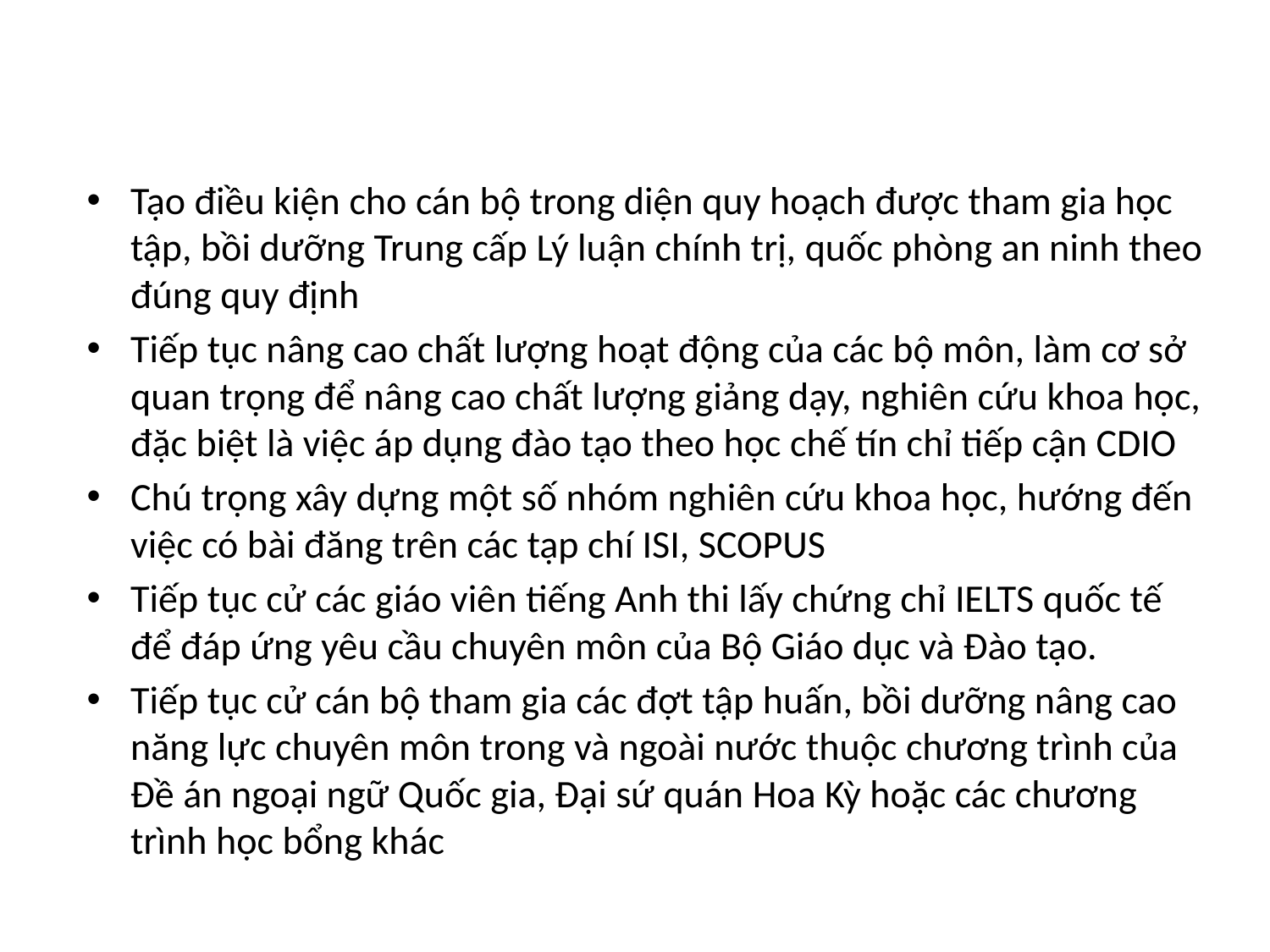

#
Tạo điều kiện cho cán bộ trong diện quy hoạch được tham gia học tập, bồi dưỡng Trung cấp Lý luận chính trị, quốc phòng an ninh theo đúng quy định
Tiếp tục nâng cao chất lượng hoạt động của các bộ môn, làm cơ sở quan trọng để nâng cao chất lượng giảng dạy, nghiên cứu khoa học, đặc biệt là việc áp dụng đào tạo theo học chế tín chỉ tiếp cận CDIO
Chú trọng xây dựng một số nhóm nghiên cứu khoa học, hướng đến việc có bài đăng trên các tạp chí ISI, SCOPUS
Tiếp tục cử các giáo viên tiếng Anh thi lấy chứng chỉ IELTS quốc tế để đáp ứng yêu cầu chuyên môn của Bộ Giáo dục và Đào tạo.
Tiếp tục cử cán bộ tham gia các đợt tập huấn, bồi dưỡng nâng cao năng lực chuyên môn trong và ngoài nước thuộc chương trình của Đề án ngoại ngữ Quốc gia, Đại sứ quán Hoa Kỳ hoặc các chương trình học bổng khác